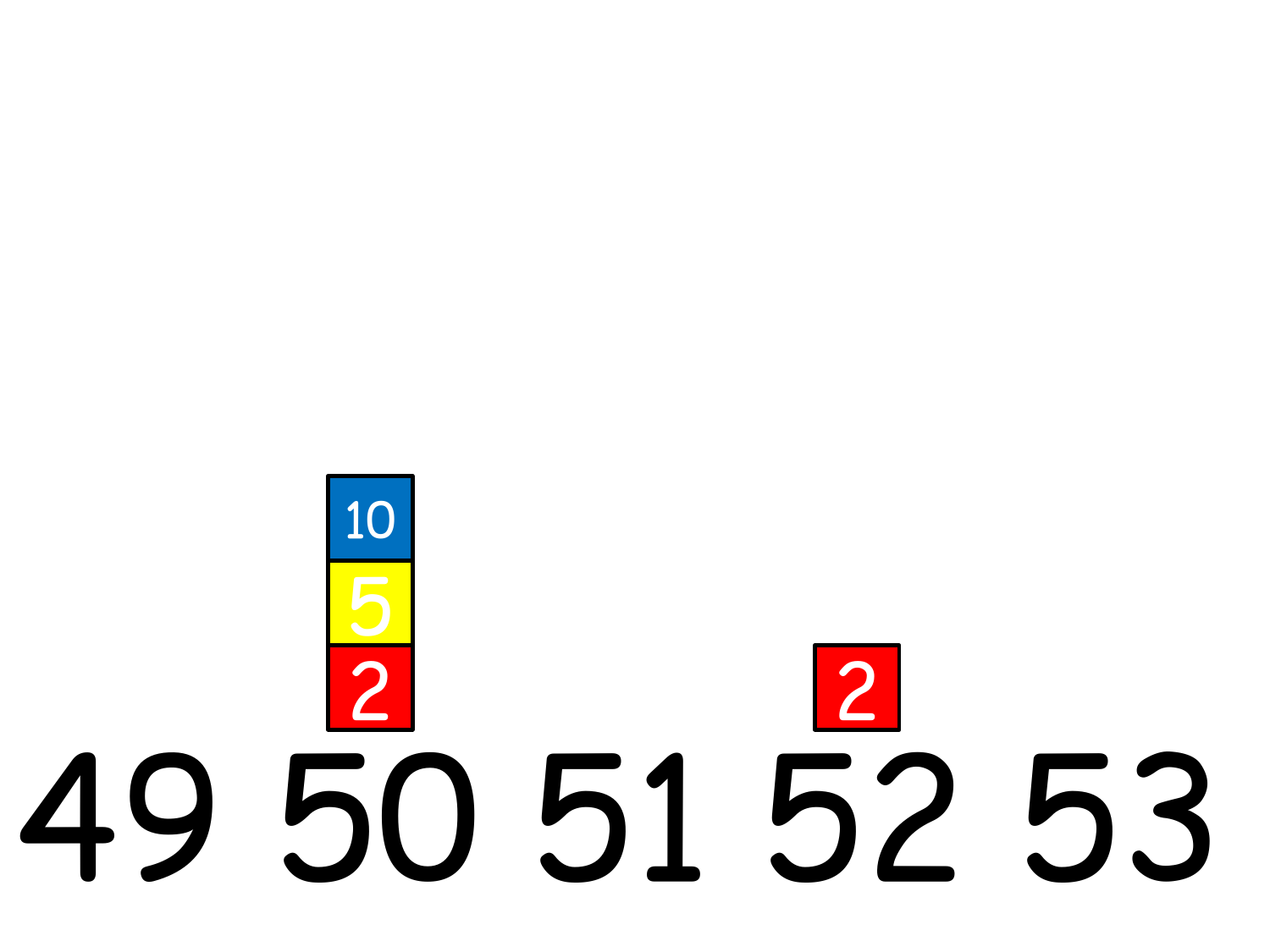

10
5
2
2
 49 50 51 52 53